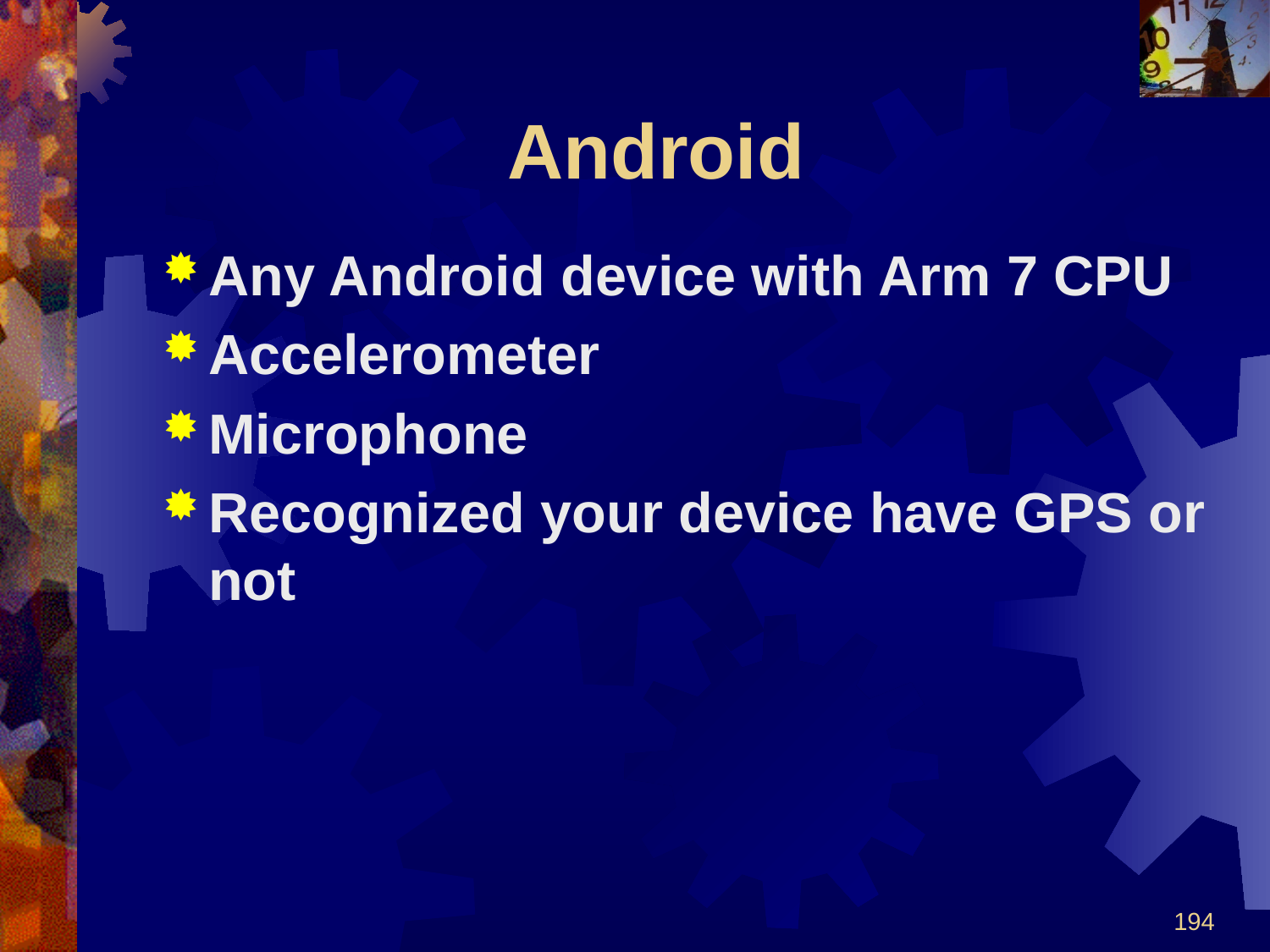

# Android
Any Android device with Arm 7 CPU
Accelerometer
Microphone
Recognized your device have GPS or not
194